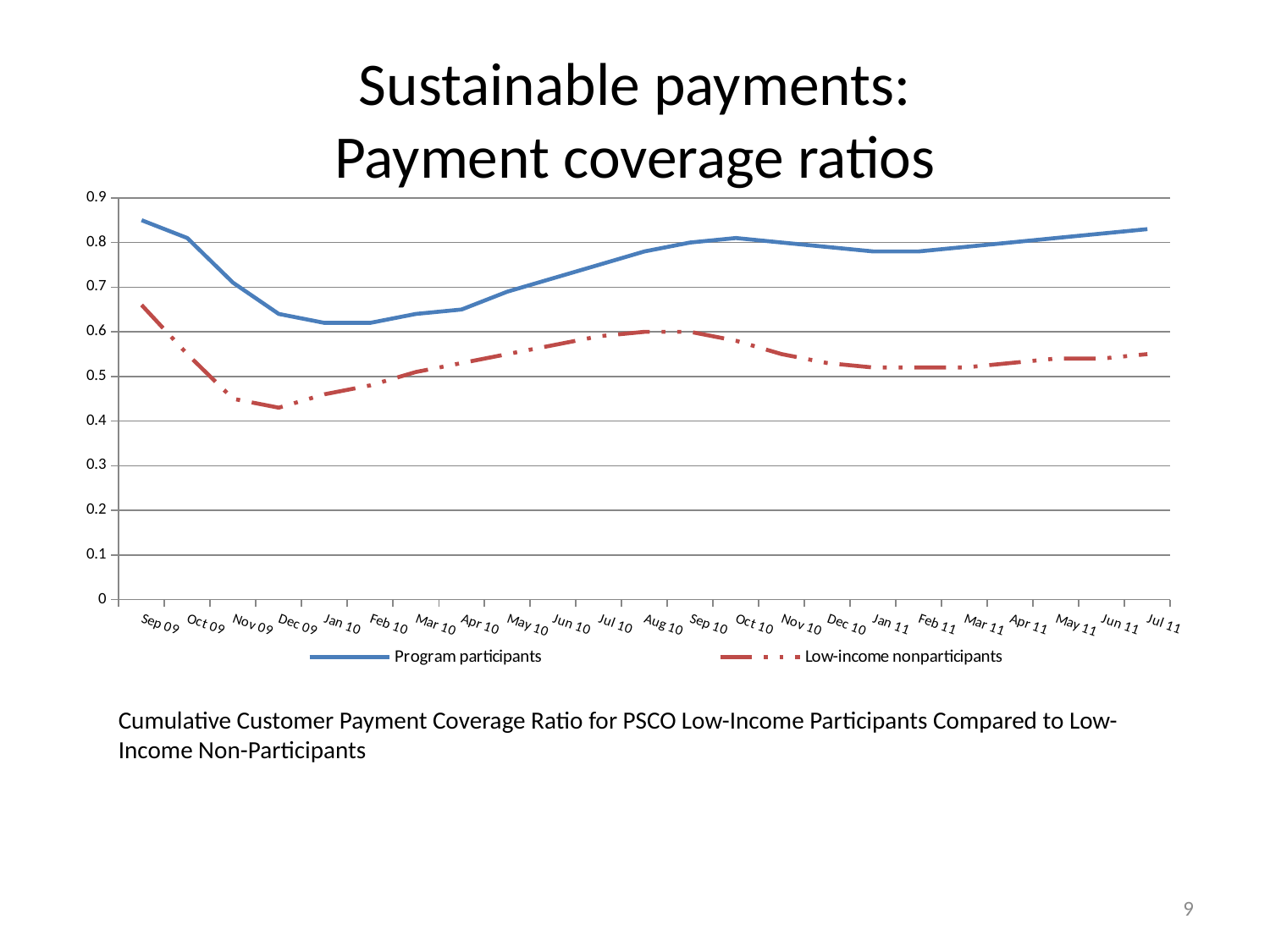

# Sustainable payments: Payment coverage ratios

### Chart

| Category | Program participants | Low-income nonparticipants |
|---|---|---|
| Sep 09 | 0.85 | 0.66 |
| Oct 09 | 0.81 | 0.55 |
| Nov 09 | 0.71 | 0.45 |
| Dec 09 | 0.64 | 0.43 |
| Jan 10 | 0.62 | 0.46 |
| Feb 10 | 0.62 | 0.48 |
| Mar 10 | 0.64 | 0.51 |
| Apr 10 | 0.65 | 0.53 |
| May 10 | 0.69 | 0.55 |
| Jun 10 | 0.72 | 0.57 |
| Jul 10 | 0.75 | 0.59 |
| Aug 10 | 0.78 | 0.6 |
| Sep 10 | 0.8 | 0.6 |
| Oct 10 | 0.81 | 0.58 |
| Nov 10 | 0.8 | 0.55 |
| Dec 10 | 0.79 | 0.53 |
| Jan 11 | 0.78 | 0.52 |
| Feb 11 | 0.78 | 0.52 |
| Mar 11 | 0.79 | 0.52 |
| Apr 11 | 0.8 | 0.53 |
| May 11 | 0.81 | 0.54 |
| Jun 11 | 0.82 | 0.54 |
| Jul 11 | 0.83 | 0.55 |
Cumulative Customer Payment Coverage Ratio for PSCO Low-Income Participants Compared to Low-Income Non-Participants

9